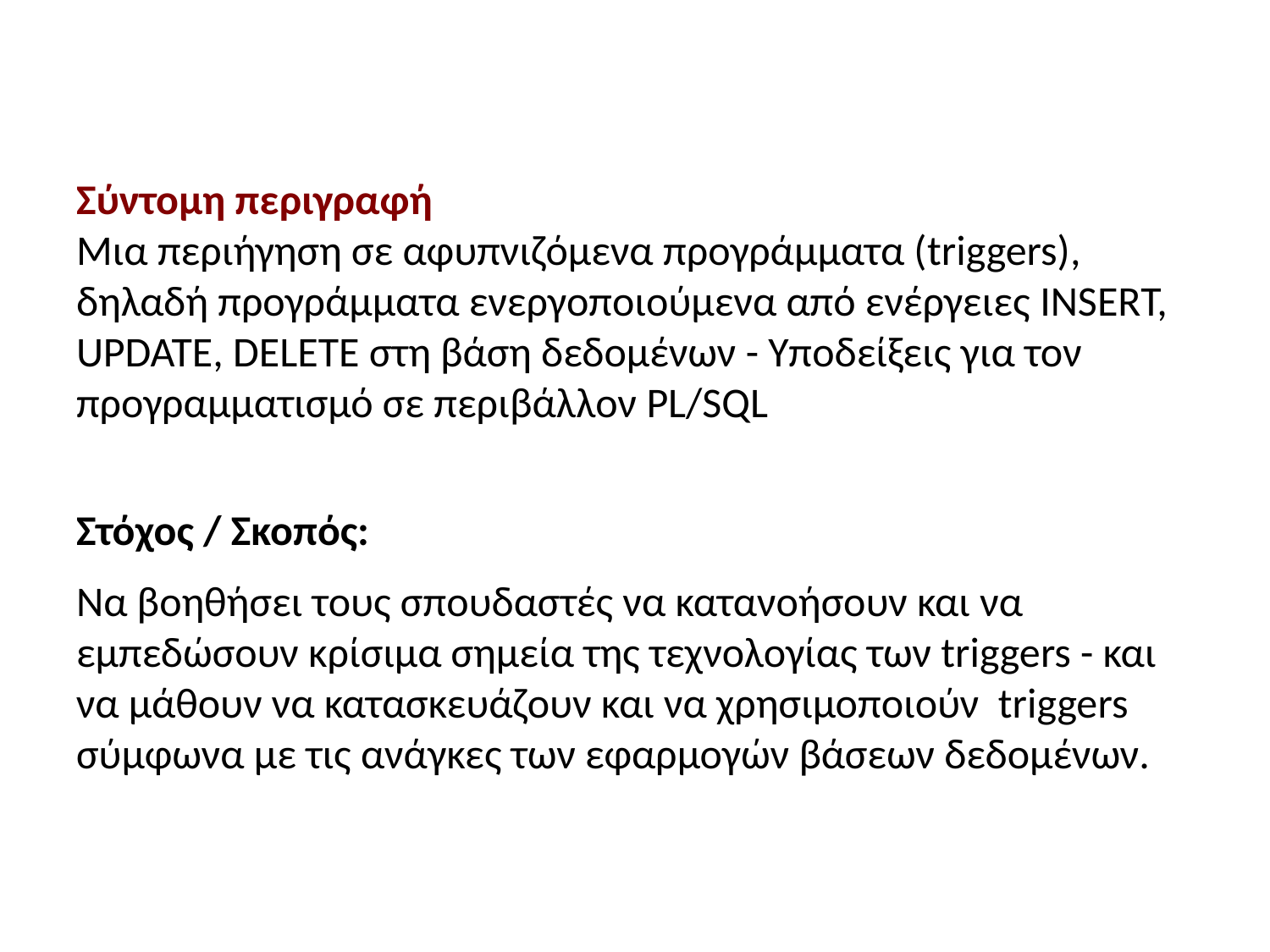

#
Σύντομη περιγραφή
Μια περιήγηση σε αφυπνιζόμενα προγράμματα (triggers), δηλαδή προγράμματα ενεργοποιούμενα από ενέργειες INSERT, UPDATE, DELETE στη βάση δεδομένων - Υποδείξεις για τον προγραμματισμό σε περιβάλλον PL/SQL

Στόχος / Σκοπός:
Να βοηθήσει τους σπουδαστές να κατανοήσουν και να εμπεδώσουν κρίσιμα σημεία της τεχνολογίας των triggers - και να μάθουν να κατασκευάζουν και να χρησιμοποιούν  triggers σύμφωνα με τις ανάγκες των εφαρμογών βάσεων δεδομένων.